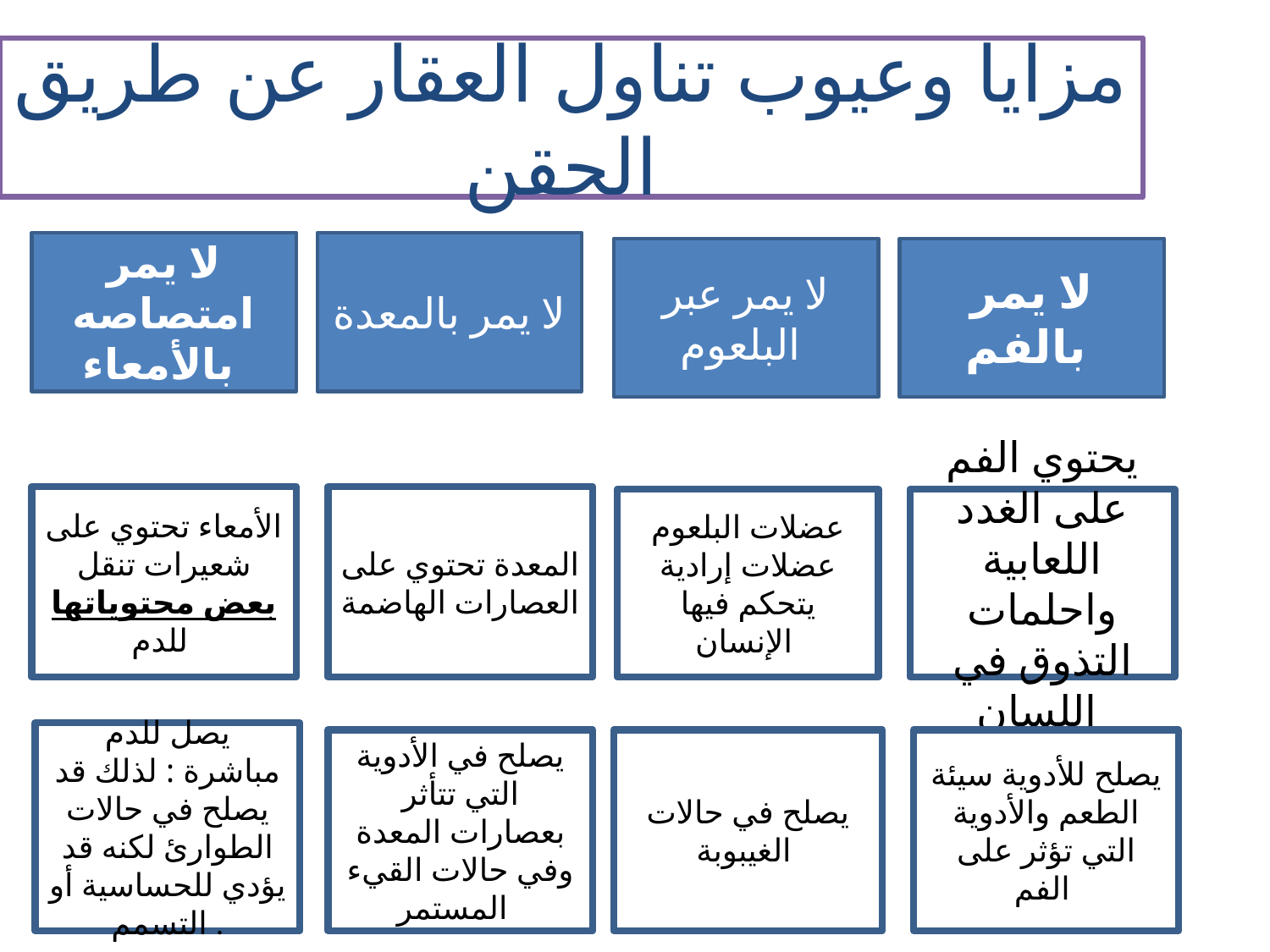

مزايا وعيوب تناول العقار عن طريق الحقن
لا يمر امتصاصه بالأمعاء
لا يمر بالمعدة
لا يمر عبر البلعوم
لا يمر بالفم
الأمعاء تحتوي على شعيرات تنقل بعض محتوياتها للدم
المعدة تحتوي على العصارات الهاضمة
عضلات البلعوم عضلات إرادية يتحكم فيها الإنسان
يحتوي الفم على الغدد اللعابية واحلمات التذوق في اللسان
يصل للدم مباشرة : لذلك قد يصلح في حالات الطوارئ لكنه قد يؤدي للحساسية أو التسمم .
يصلح في الأدوية التي تتأثر بعصارات المعدة
وفي حالات القيء المستمر
يصلح في حالات الغيبوبة
يصلح للأدوية سيئة الطعم والأدوية التي تؤثر على الفم